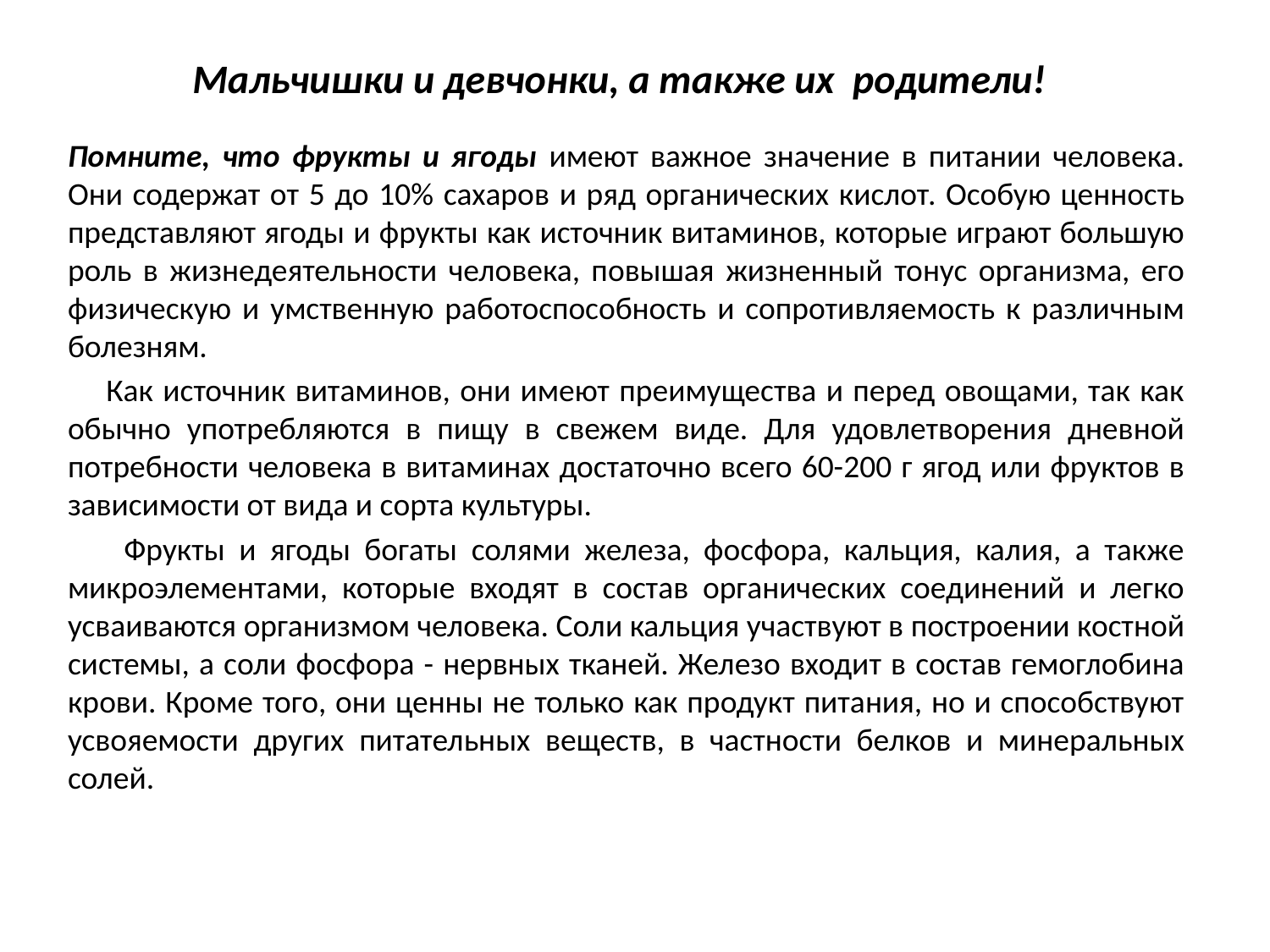

# Мальчишки и девчонки, а также их  родители!

Помните, что фрукты и ягоды имеют важное значение в питании человека. Они содержат от 5 до 10% сахаров и ряд органических кислот. Особую ценность представляют ягоды и фрукты как источник витаминов, которые играют большую роль в жизнедеятельности человека, повышая жизненный тонус организма, его физическую и умственную работоспособность и сопротивляемость к различным болезням.
    Как источник витаминов, они имеют преимущества и перед овощами, так как обычно употребляются в пищу в свежем виде. Для удовлетворения дневной потребности человека в витаминах достаточно всего 60-200 г ягод или фруктов в зависимости от вида и сорта культуры.
    Фрукты и ягоды богаты солями железа, фосфора, кальция, калия, а также микроэлементами, которые входят в состав органических соединений и легко усваиваются организмом человека. Соли кальция участвуют в построении костной системы, а соли фосфора - нервных тканей. Железо входит в состав гемоглобина крови. Кроме того, они ценны не только как продукт питания, но и способствуют усвояемости других питательных веществ, в частности белков и минеральных солей.